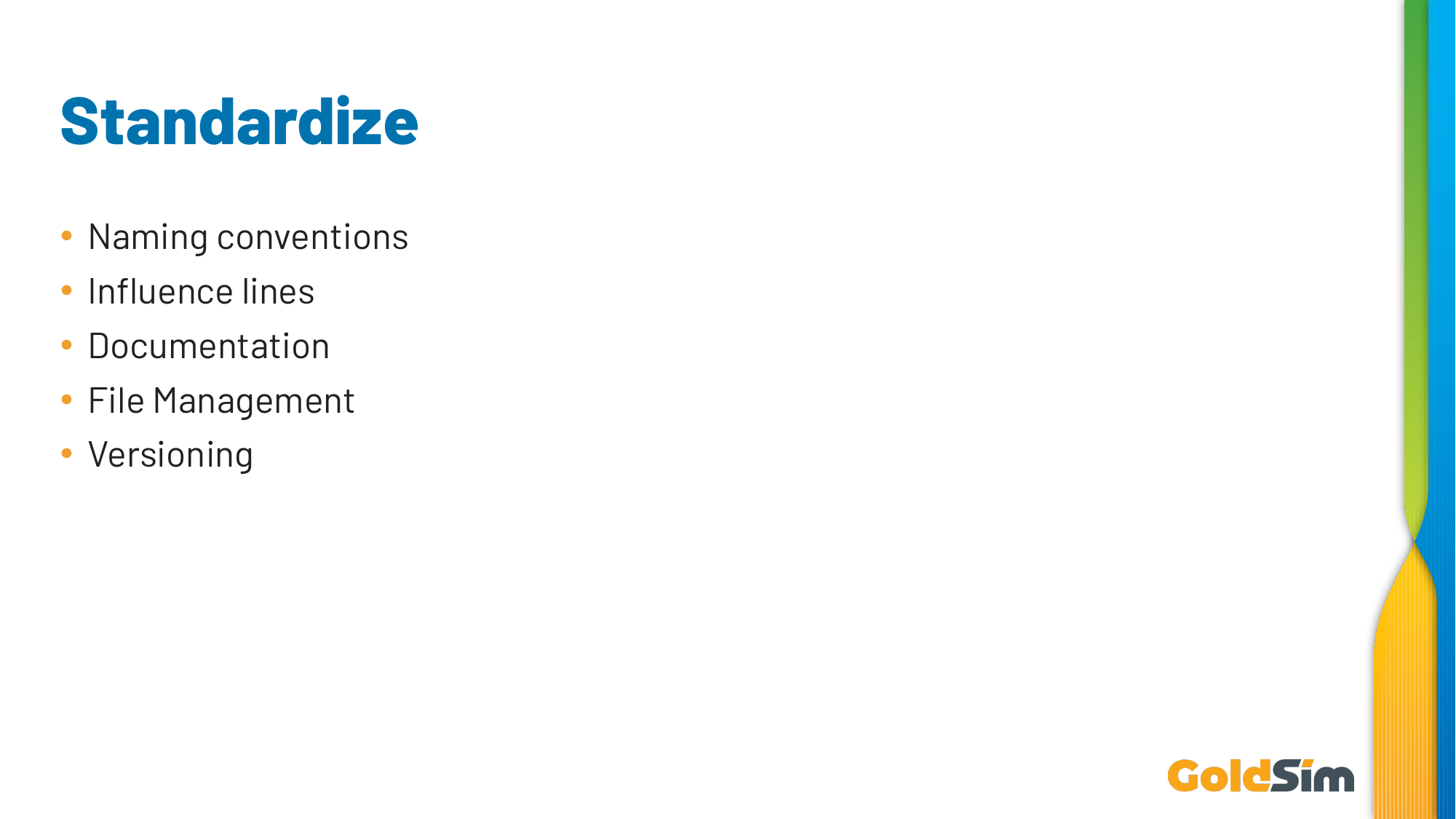

# Standardize
Naming conventions
Influence lines
Documentation
File Management
Versioning